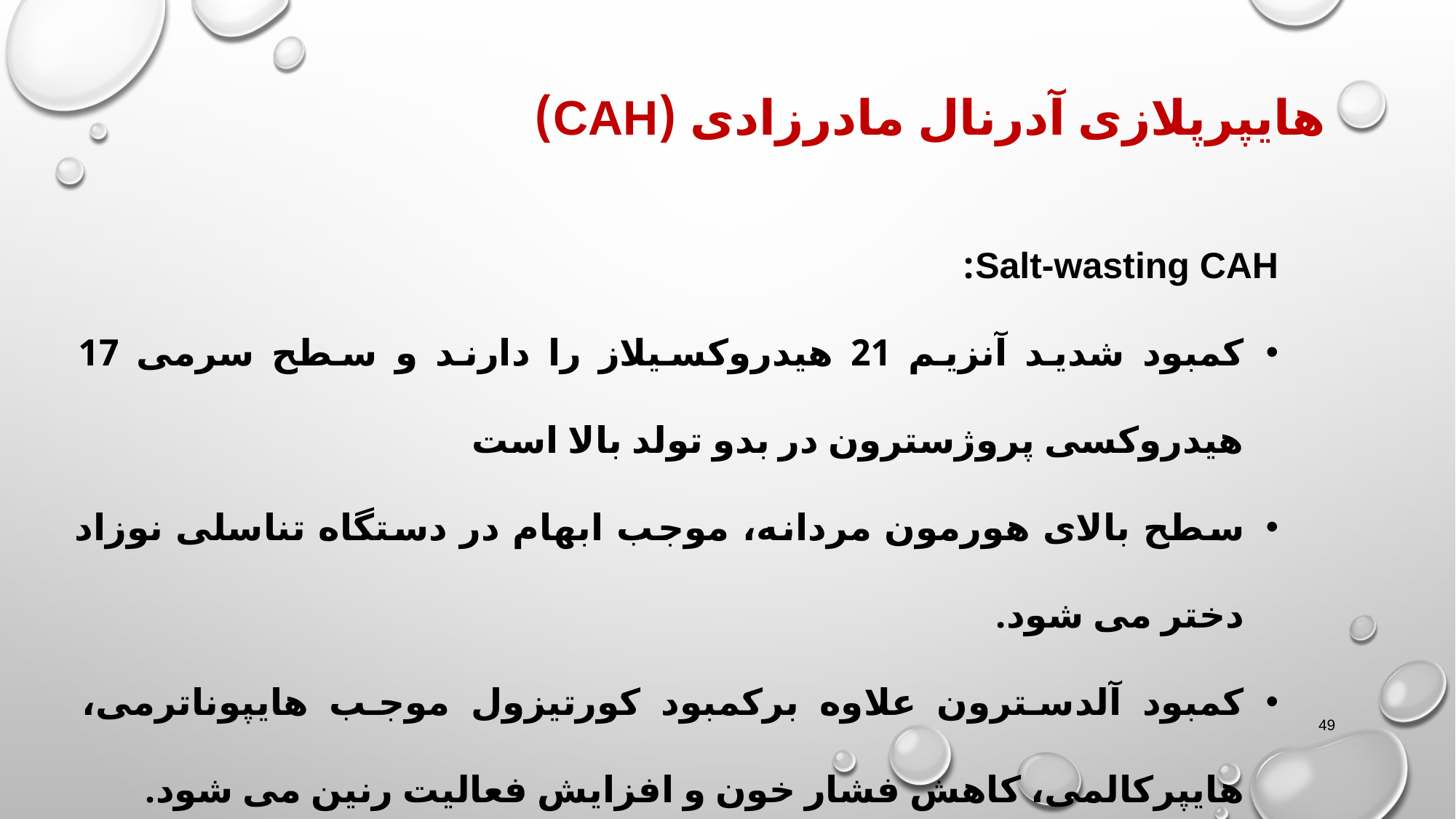

هایپرپلازی آدرنال مادرزادی (CAH)
Salt-wasting CAH:
کمبود شدید آنزیم 21 هیدروکسیلاز را دارند و سطح سرمی 17 هیدروکسی پروژسترون در بدو تولد بالا است
سطح بالای هورمون مردانه، موجب ابهام در دستگاه تناسلی نوزاد دختر می شود.
کمبود آلدسترون علاوه برکمبود کورتیزول موجب هایپوناترمی، هایپرکالمی، کاهش فشار خون و افزایش فعالیت رنین می شود.
49